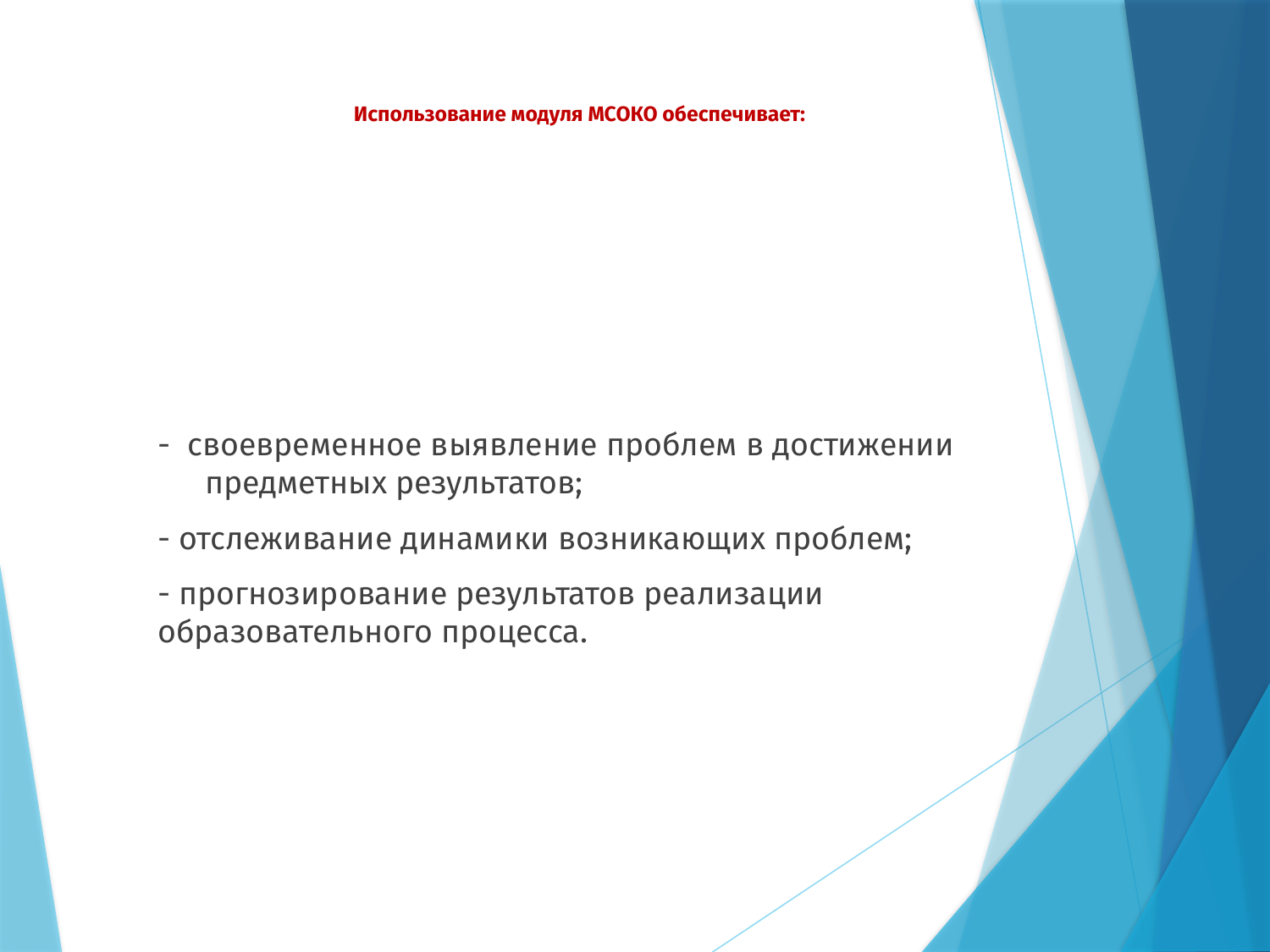

# Использование модуля МСОКО обеспечивает:

-  своевременное выявление проблем в достижении предметных результатов;
- отслеживание динамики возникающих проблем;
- прогнозирование результатов реализации образовательного процесса.